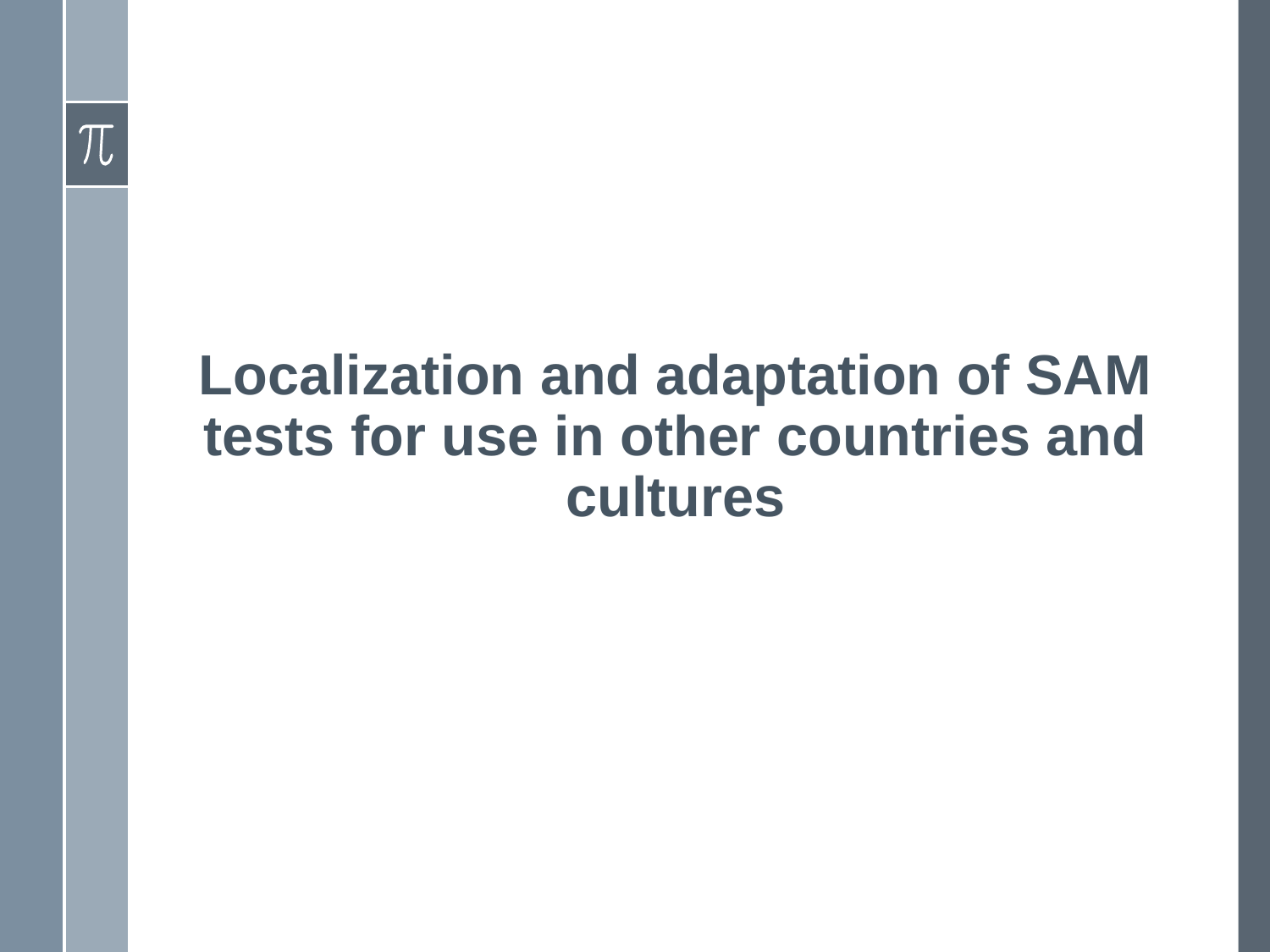

# Localization and adaptation of SAM tests for use in other countries and cultures